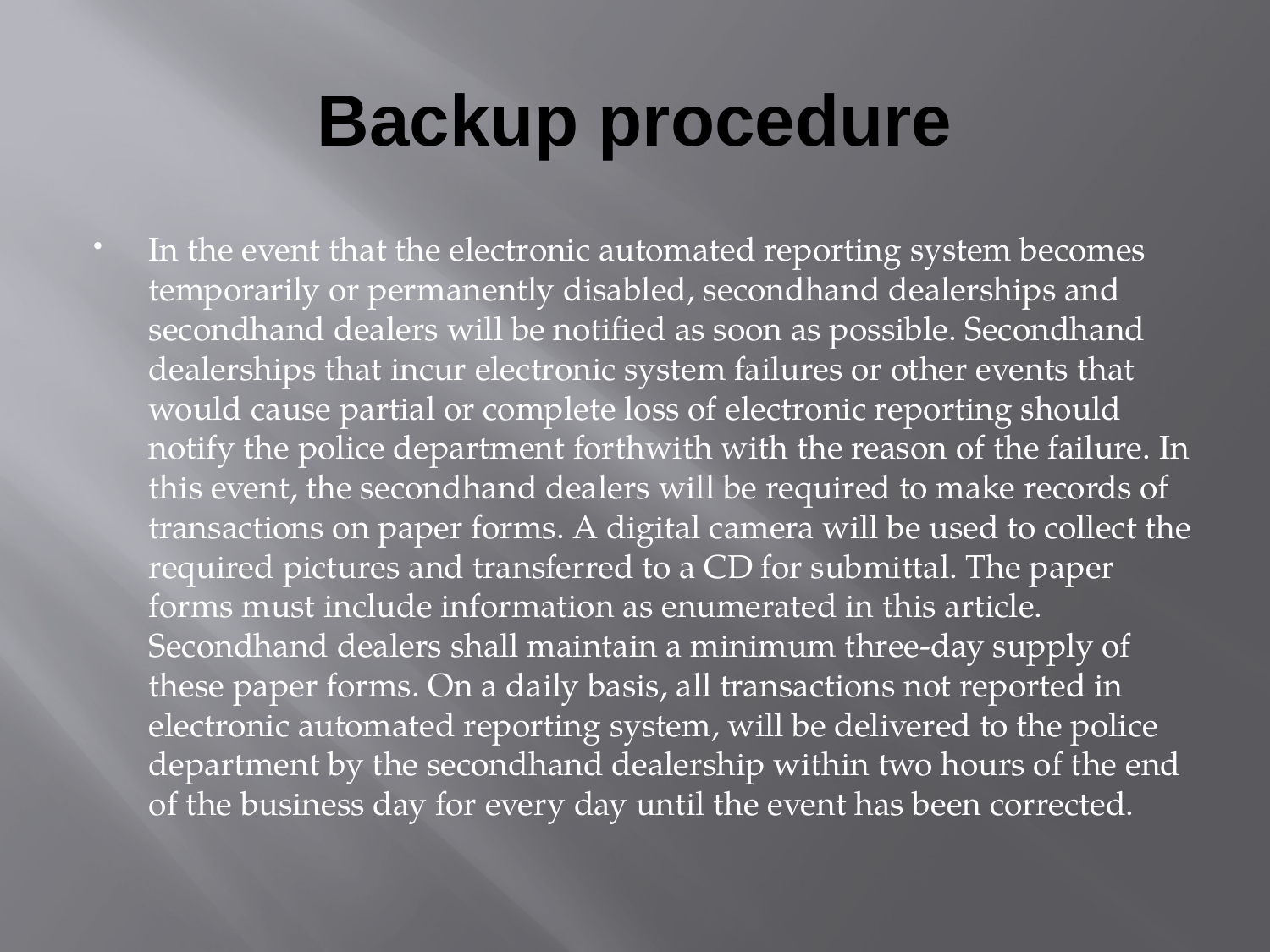

# Backup procedure
In the event that the electronic automated reporting system becomes temporarily or permanently disabled, secondhand dealerships and secondhand dealers will be notified as soon as possible. Secondhand dealerships that incur electronic system failures or other events that would cause partial or complete loss of electronic reporting should notify the police department forthwith with the reason of the failure. In this event, the secondhand dealers will be required to make records of transactions on paper forms. A digital camera will be used to collect the required pictures and transferred to a CD for submittal. The paper forms must include information as enumerated in this article. Secondhand dealers shall maintain a minimum three-day supply of these paper forms. On a daily basis, all transactions not reported in electronic automated reporting system, will be delivered to the police department by the secondhand dealership within two hours of the end of the business day for every day until the event has been corrected.